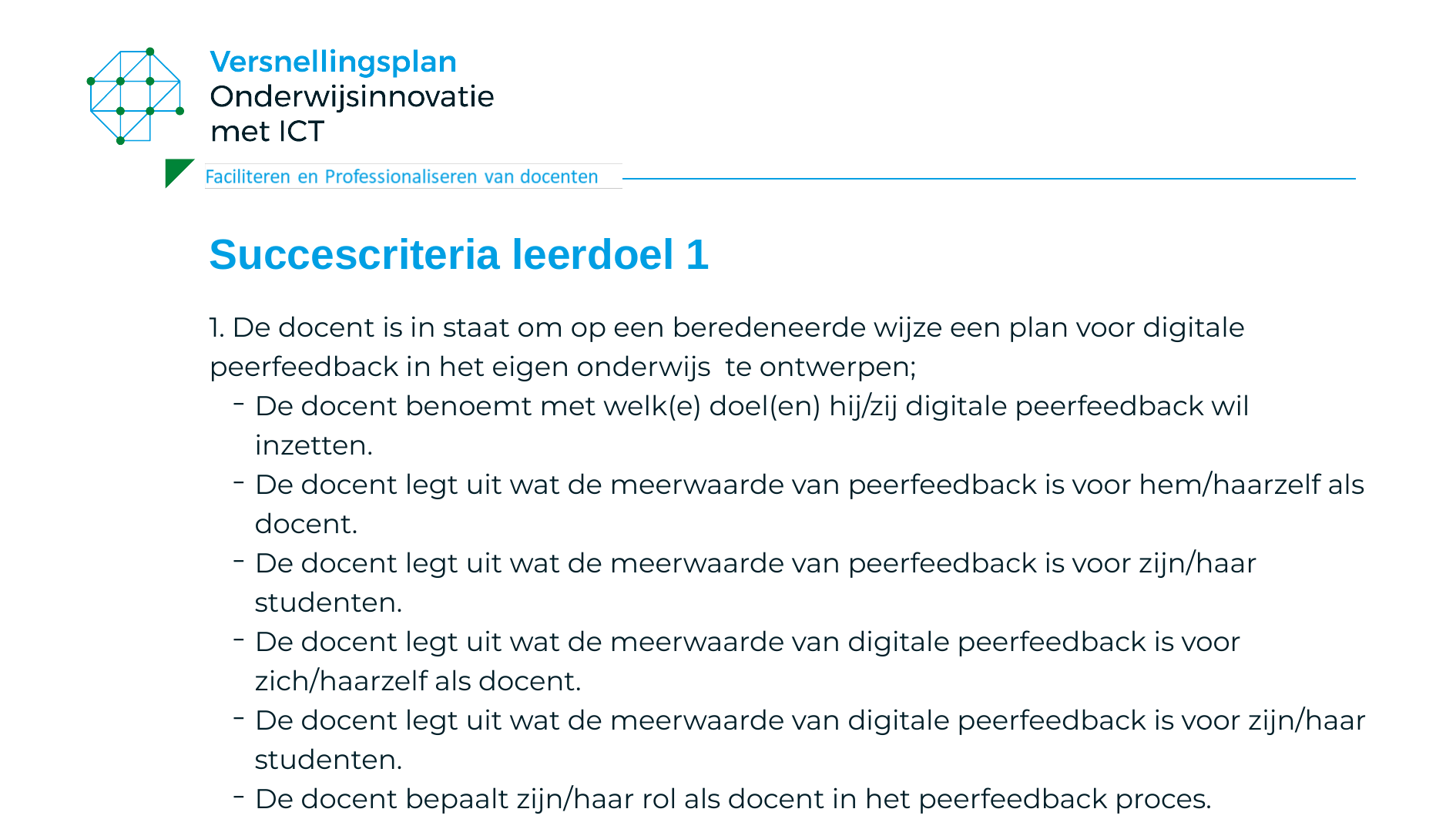

# Succescriteria leerdoel 1
1. De docent is in staat om op een beredeneerde wijze een plan voor digitale peerfeedback in het eigen onderwijs  te ontwerpen;
De docent benoemt met welk(e) doel(en) hij/zij digitale peerfeedback wil inzetten.
De docent legt uit wat de meerwaarde van peerfeedback is voor hem/haarzelf als docent.
De docent legt uit wat de meerwaarde van peerfeedback is voor zijn/haar studenten.
De docent legt uit wat de meerwaarde van digitale peerfeedback is voor zich/haarzelf als docent.
De docent legt uit wat de meerwaarde van digitale peerfeedback is voor zijn/haar studenten.
De docent bepaalt zijn/haar rol als docent in het peerfeedback proces.